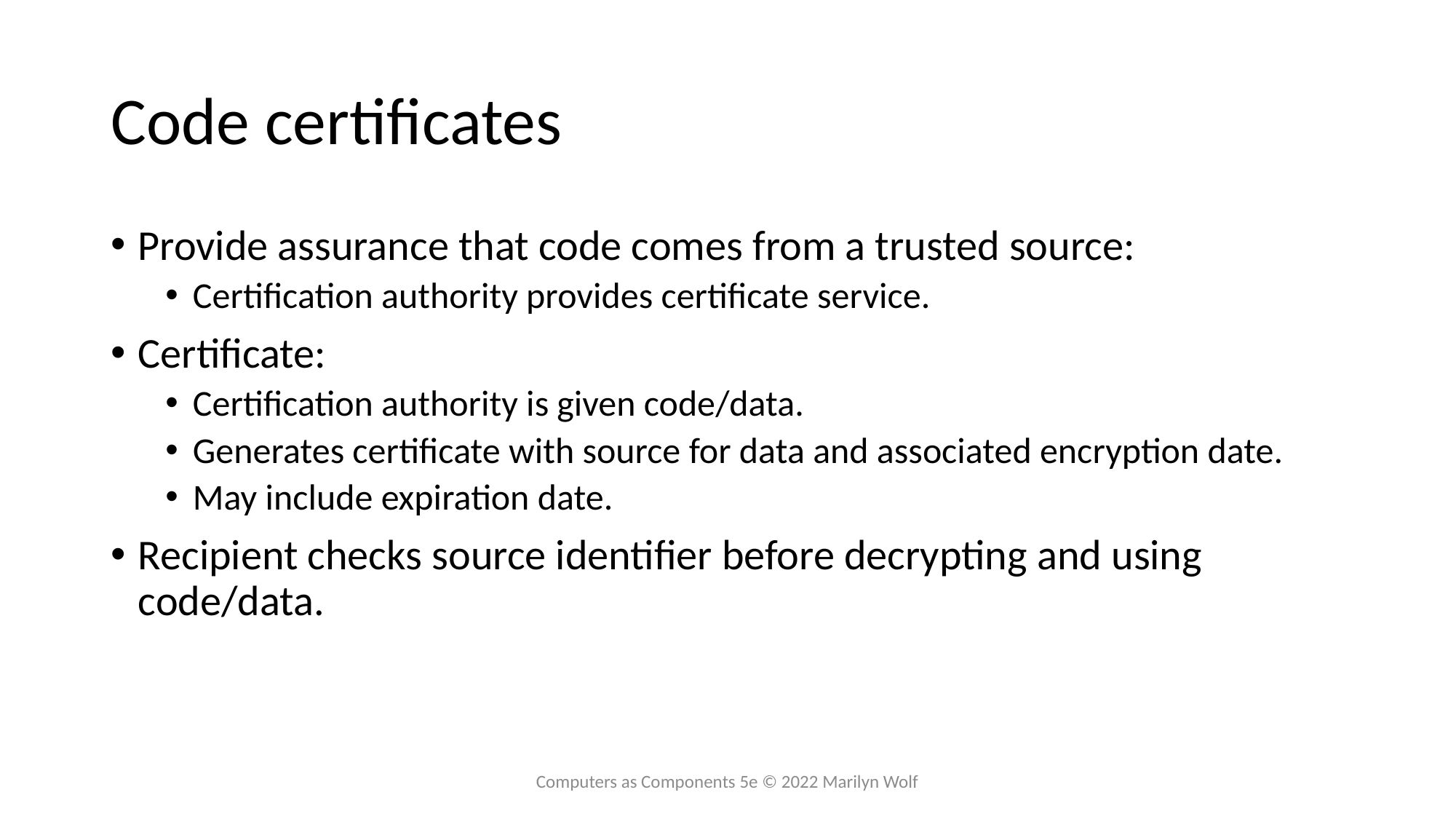

# Code certificates
Provide assurance that code comes from a trusted source:
Certification authority provides certificate service.
Certificate:
Certification authority is given code/data.
Generates certificate with source for data and associated encryption date.
May include expiration date.
Recipient checks source identifier before decrypting and using code/data.

Computers as Components 5e © 2022 Marilyn Wolf